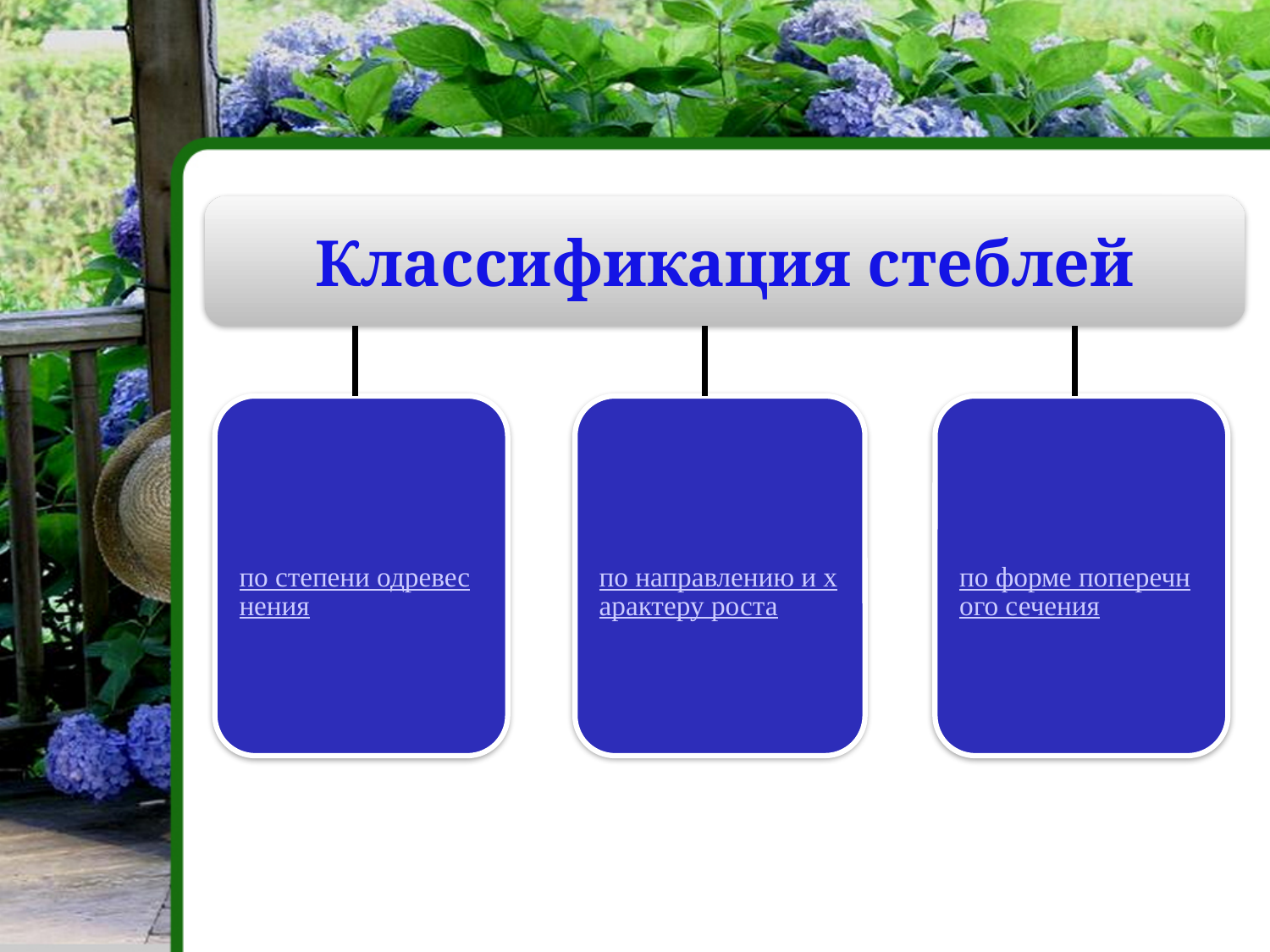

Классификация стеблей
по степени одревеснения
по направлению и характеру роста
по форме поперечного сечения